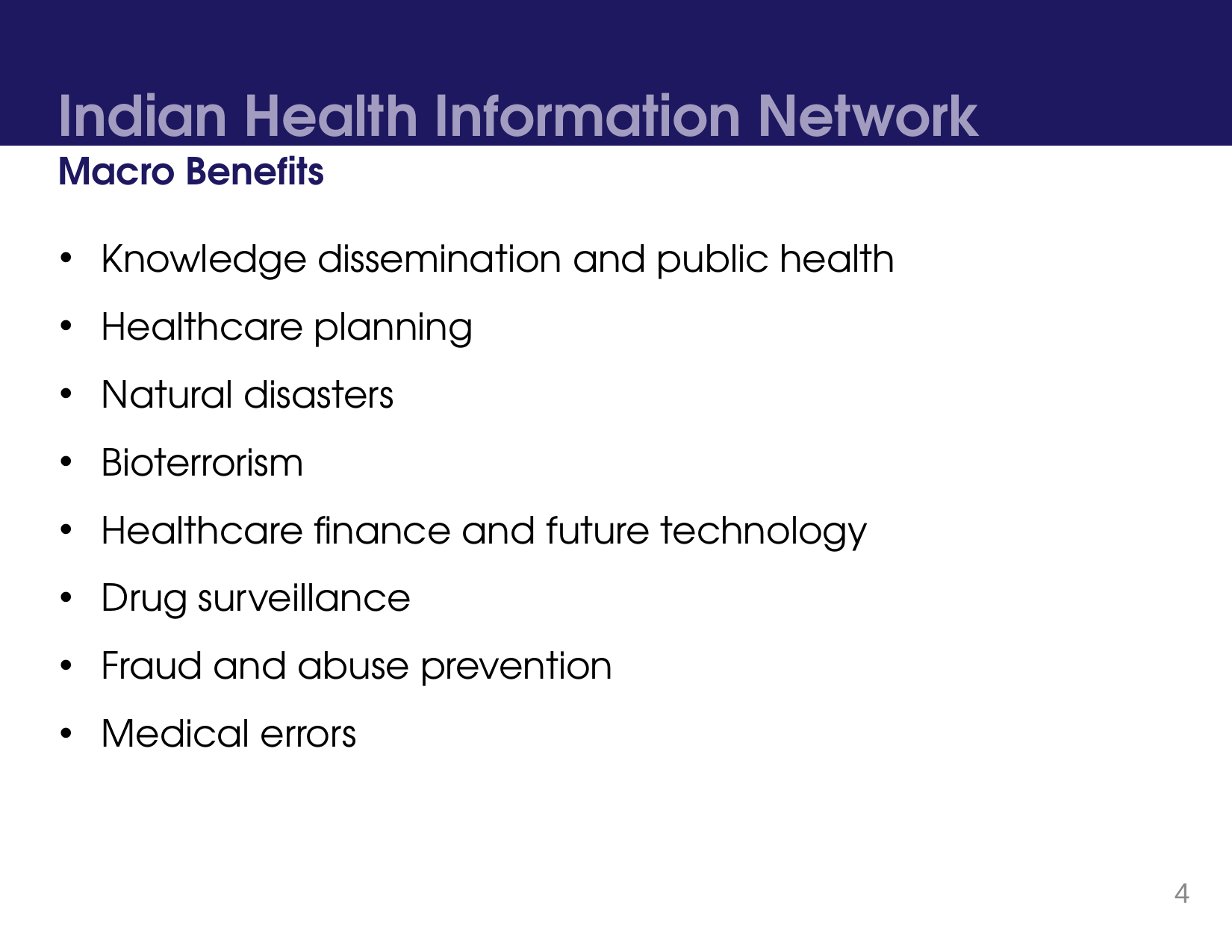

# Indian Health Information Network Macro Benefits
Knowledge dissemination and public health
Healthcare planning
Natural disasters
Bioterrorism
Healthcare finance and future technology
Drug surveillance
Fraud and abuse prevention
Medical errors

4